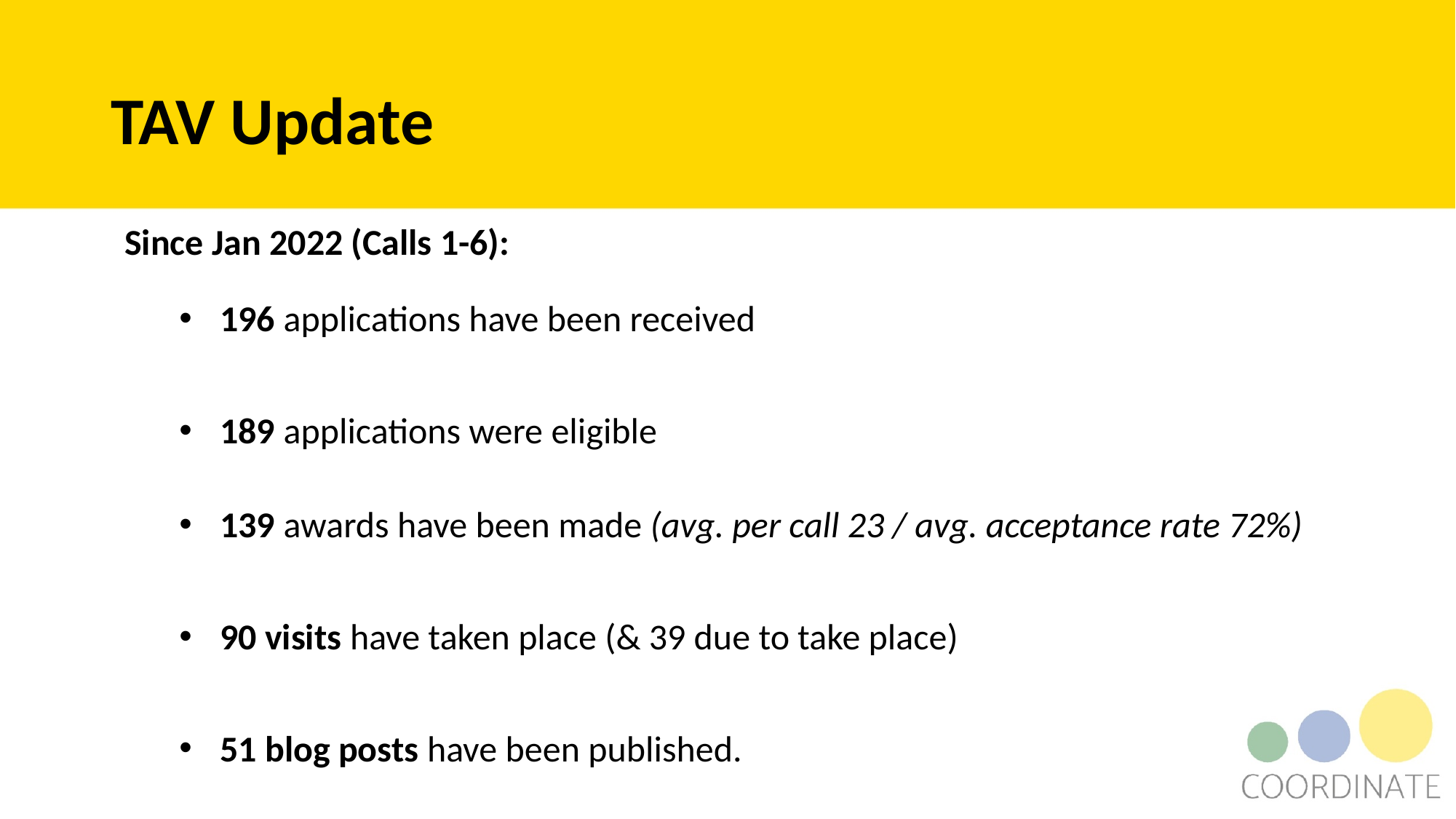

# TAV Update
Since Jan 2022 (Calls 1-6):

196 applications have been received

189 applications were eligible

139 awards have been made (avg. per call 23 / avg. acceptance rate 72%)

90 visits have taken place (& 39 due to take place)

51 blog posts have been published.